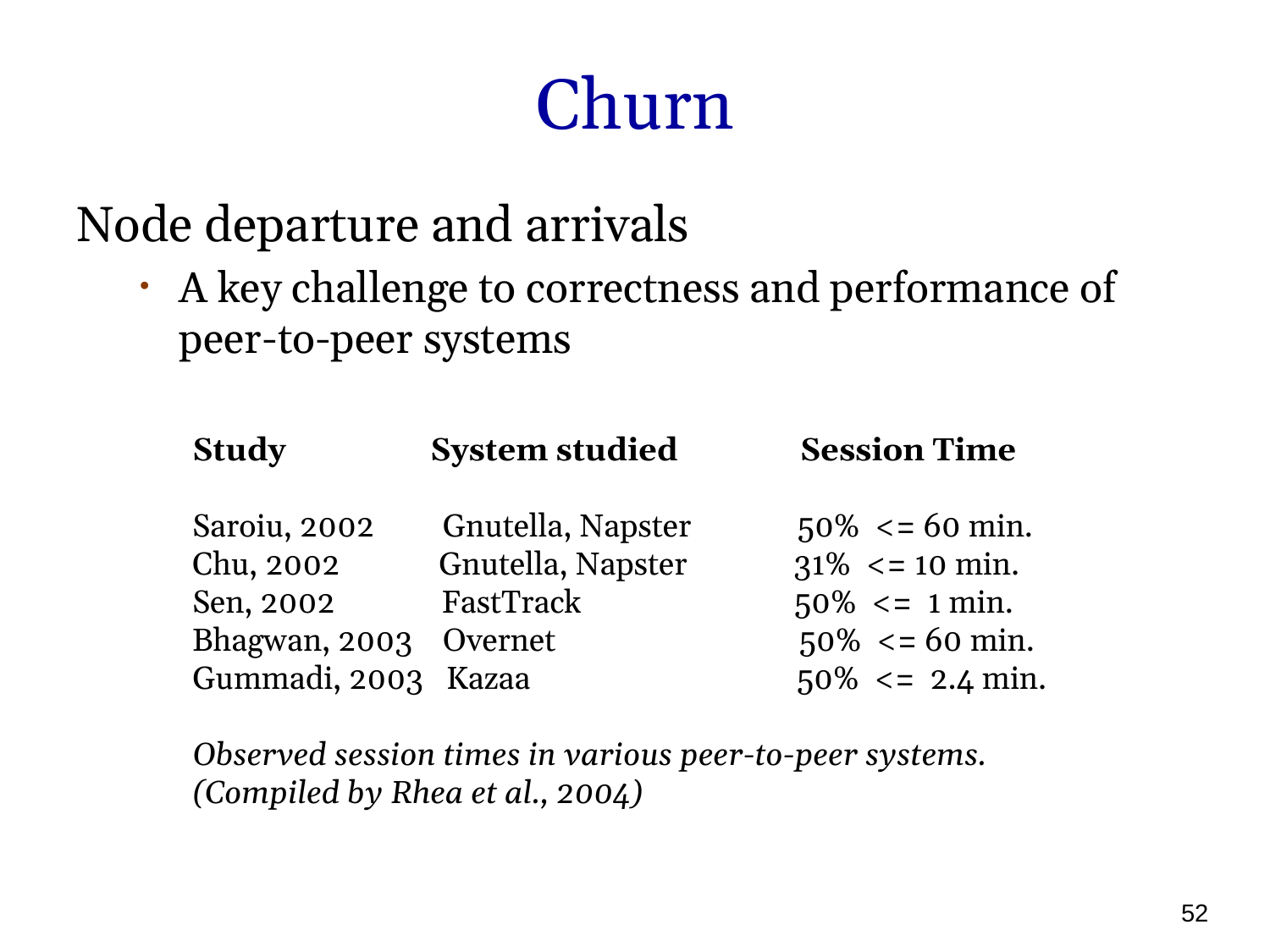

# Churn
Node departure and arrivals
A key challenge to correctness and performance of peer-to-peer systems

Study                  System studied                Session Time

Saroiu, 2002         Gnutella, Napster              50%  <= 60 min.
Chu, 2002             Gnutella, Napster              31%  <= 10 min.
Sen, 2002              FastTrack                            50%  <=  1 min.
Bhagwan, 2003    Overnet                                50%  <= 60 min.
Gummadi, 2003   Kazaa                                   50%  <=  2.4 min.

Observed session times in various peer-to-peer systems. (Compiled by Rhea et al., 2004)
52